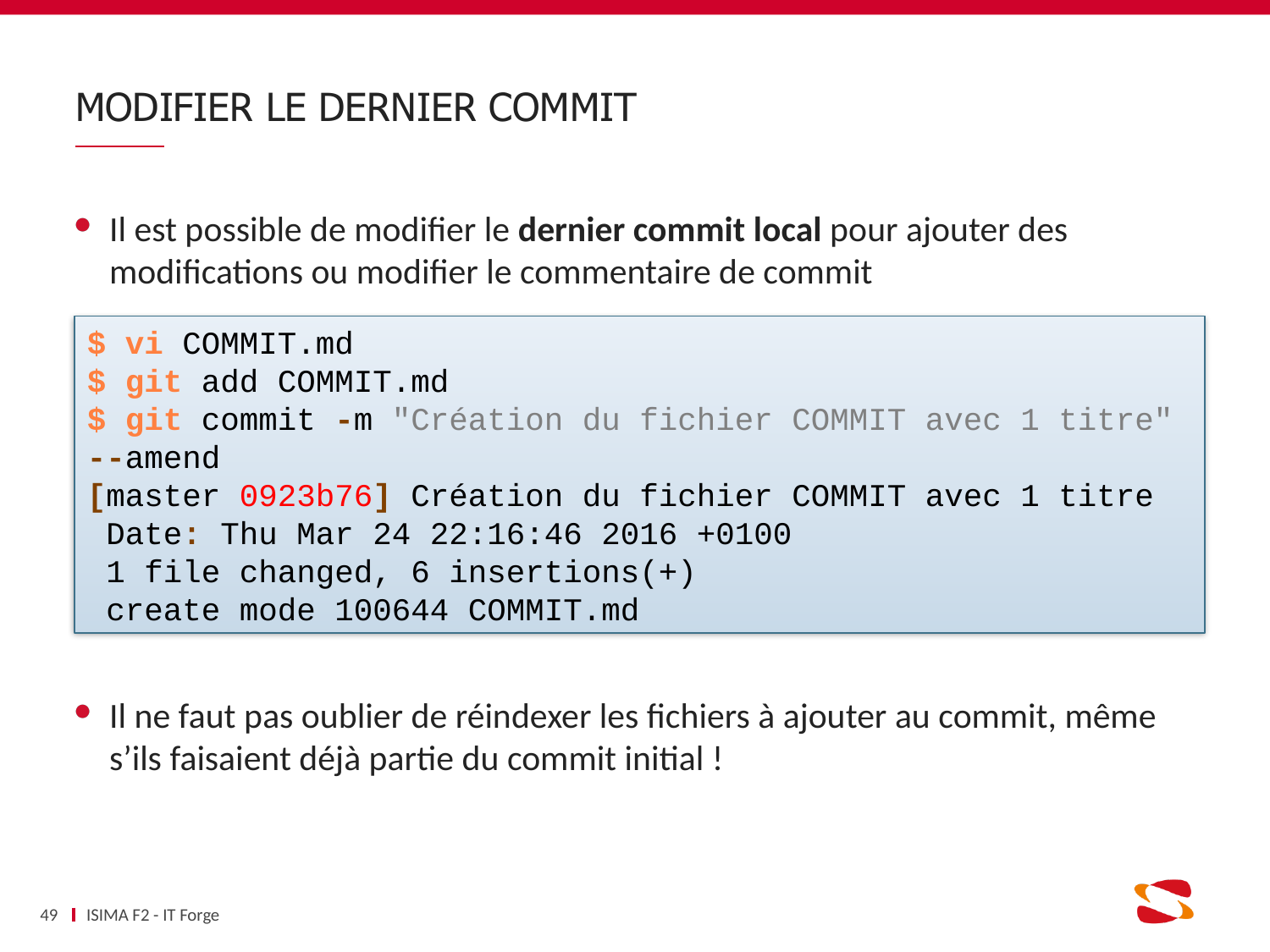

# Modifier le dernier commit
Il est possible de modifier le dernier commit local pour ajouter des modifications ou modifier le commentaire de commit

Il ne faut pas oublier de réindexer les fichiers à ajouter au commit, même s’ils faisaient déjà partie du commit initial !
$ vi COMMIT.md
$ git add COMMIT.md
$ git commit -m "Création du fichier COMMIT avec 1 titre" --amend
[master 0923b76] Création du fichier COMMIT avec 1 titre
 Date: Thu Mar 24 22:16:46 2016 +0100
 1 file changed, 6 insertions(+)
 create mode 100644 COMMIT.md
49
ISIMA F2 - IT Forge